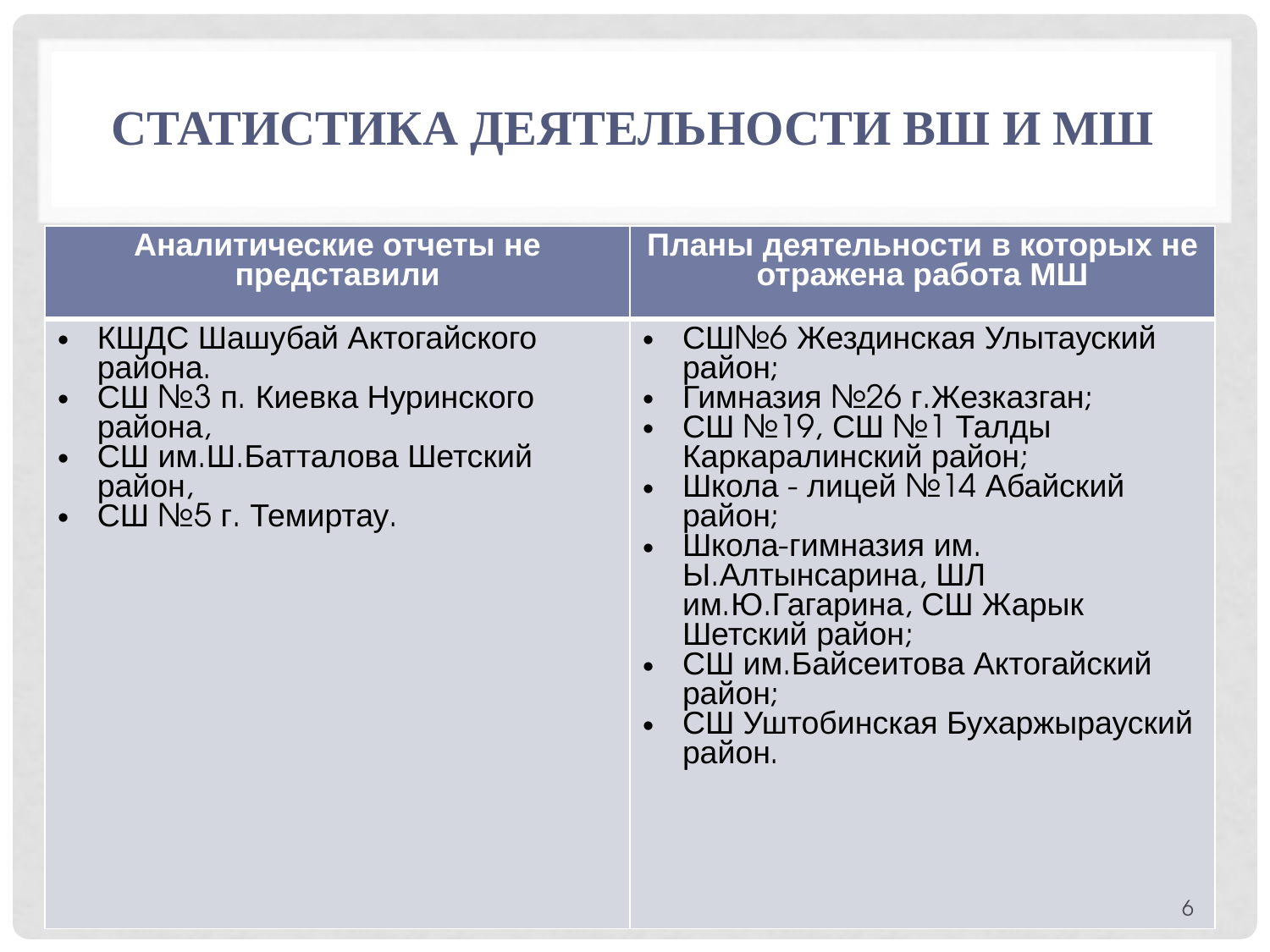

# Статистика деятельности ВШ и МШ
| Аналитические отчеты не представили | Планы деятельности в которых не отражена работа МШ |
| --- | --- |
| КШДС Шашубай Актогайского района. СШ №3 п. Киевка Нуринского района, СШ им.Ш.Батталова Шетский район, СШ №5 г. Темиртау. | СШ№6 Жездинская Улытауский район; Гимназия №26 г.Жезказган; СШ №19, СШ №1 Талды Каркаралинский район; Школа - лицей №14 Абайский район; Школа-гимназия им. Ы.Алтынсарина, ШЛ им.Ю.Гагарина, СШ Жарык Шетский район; СШ им.Байсеитова Актогайский район; СШ Уштобинская Бухаржырауский район. |
6